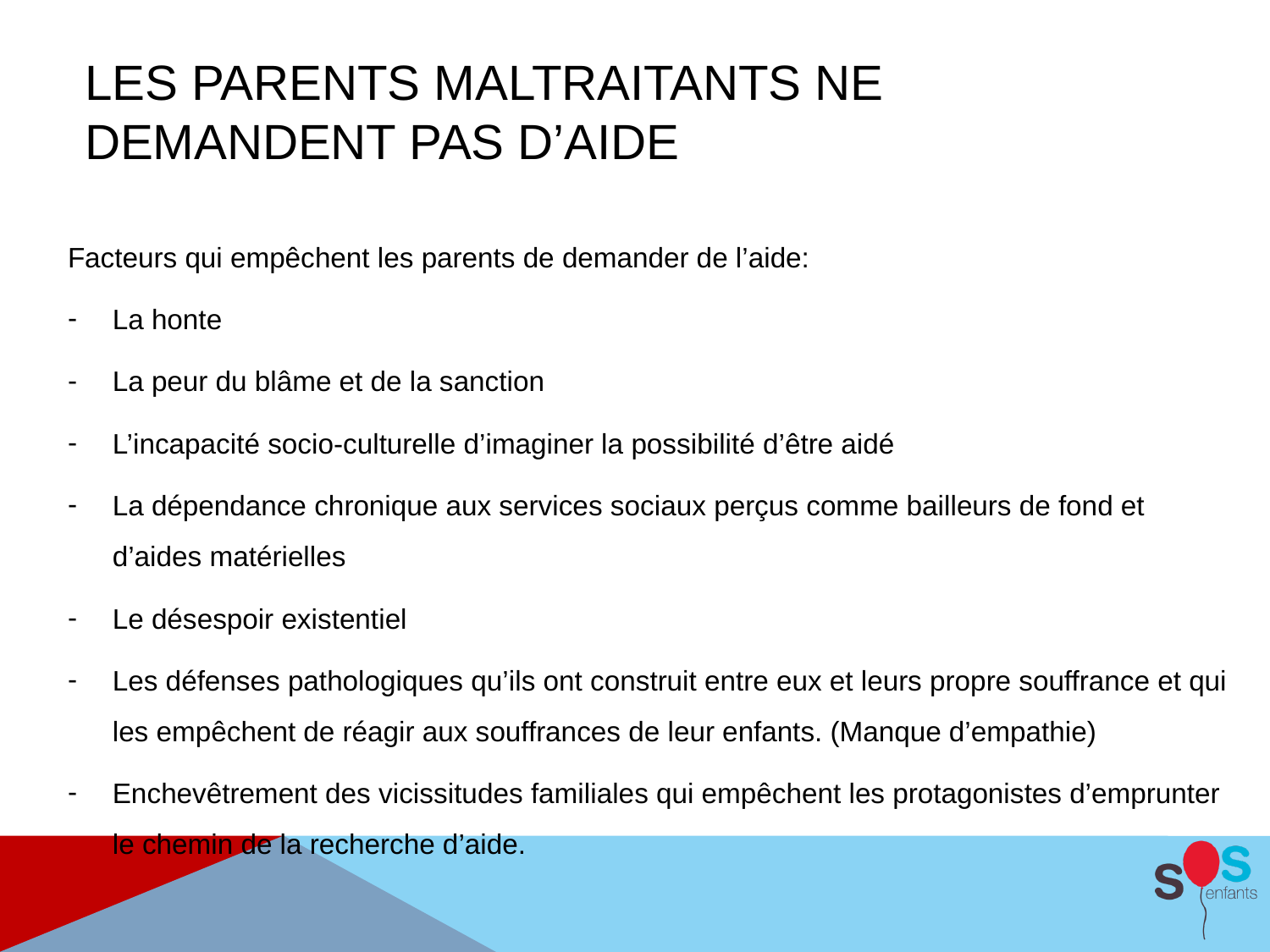

# Les parents maltraitants ne demandent pas d’aide
Facteurs qui empêchent les parents de demander de l’aide:
La honte
La peur du blâme et de la sanction
L’incapacité socio-culturelle d’imaginer la possibilité d’être aidé
La dépendance chronique aux services sociaux perçus comme bailleurs de fond et d’aides matérielles
Le désespoir existentiel
Les défenses pathologiques qu’ils ont construit entre eux et leurs propre souffrance et qui les empêchent de réagir aux souffrances de leur enfants. (Manque d’empathie)
Enchevêtrement des vicissitudes familiales qui empêchent les protagonistes d’emprunter le chemin de la recherche d’aide.